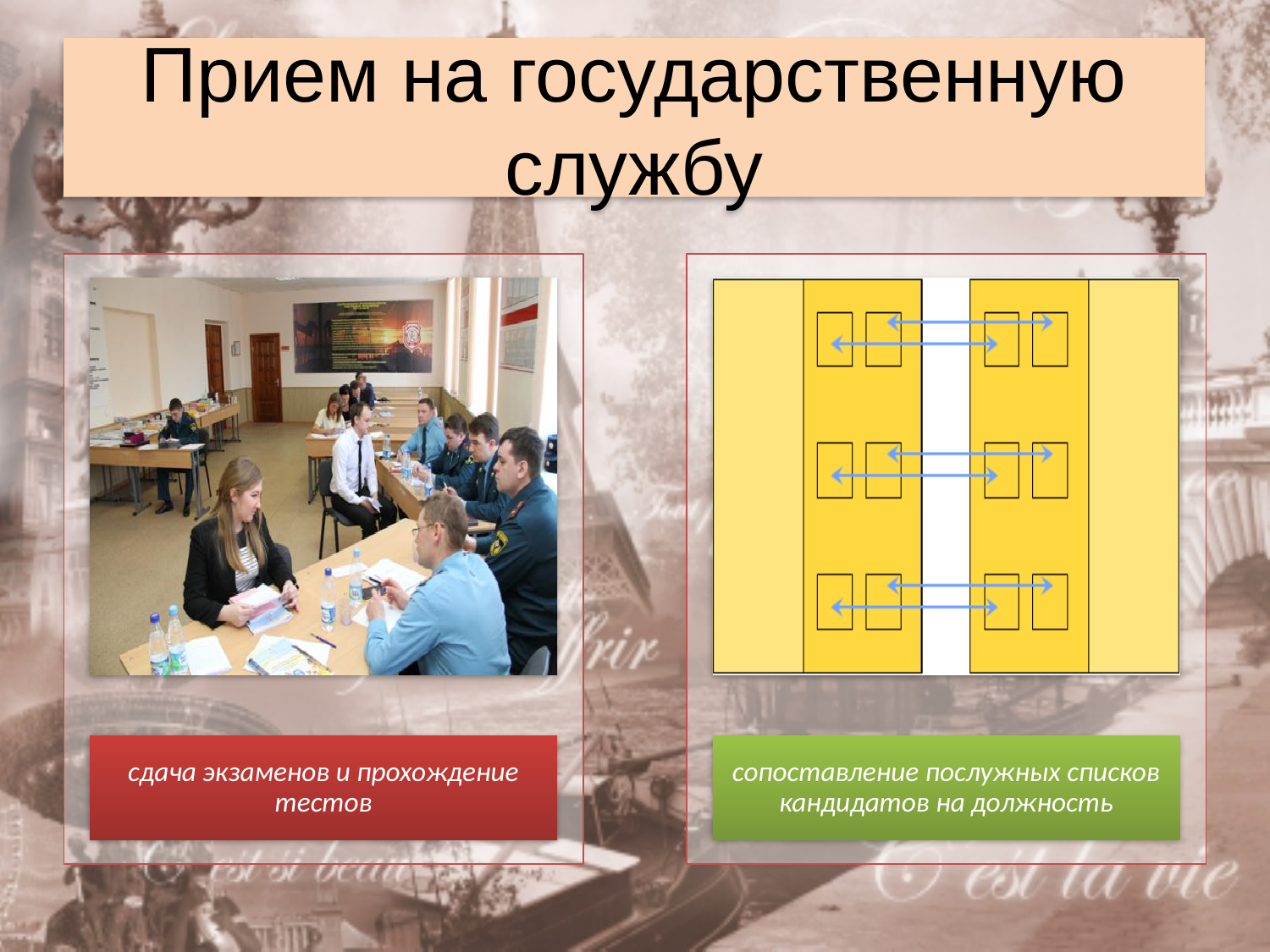

# Прием на государственную службу
сдача экзаменов и прохождение тестов

сопоставление послужных списков кандидатов на должность